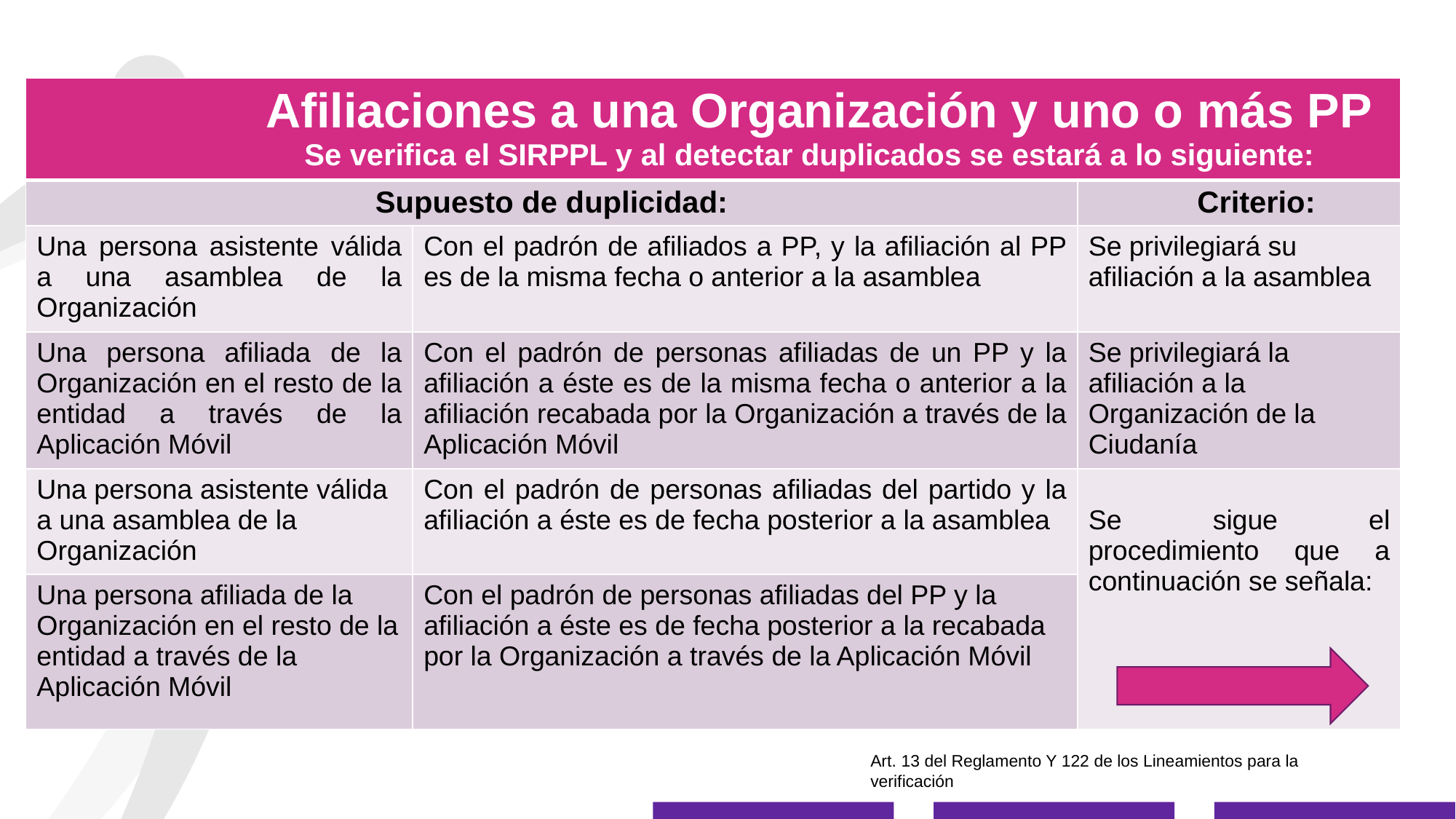

| Afiliaciones a una Organización y uno o más PP Se verifica el SIRPPL y al detectar duplicados se estará a lo siguiente: |  |  |
| --- | --- | --- |
| Supuesto de duplicidad: |  | Criterio: |
| Una persona asistente válida a una asamblea de la Organización | Con el padrón de afiliados a PP, y la afiliación al PP es de la misma fecha o anterior a la asamblea | Se privilegiará su afiliación a la asamblea |
| Una persona afiliada de la Organización en el resto de la entidad a través de la Aplicación Móvil | Con el padrón de personas afiliadas de un PP y la afiliación a éste es de la misma fecha o anterior a la afiliación recabada por la Organización a través de la Aplicación Móvil | Se privilegiará la afiliación a la Organización de la Ciudanía |
| Una persona asistente válida a una asamblea de la Organización | Con el padrón de personas afiliadas del partido y la afiliación a éste es de fecha posterior a la asamblea | Se sigue el procedimiento que a continuación se señala: |
| Una persona afiliada de la Organización en el resto de la entidad a través de la Aplicación Móvil | Con el padrón de personas afiliadas del PP y la afiliación a éste es de fecha posterior a la recabada por la Organización a través de la Aplicación Móvil |  |

Art. 13 del Reglamento Y 122 de los Lineamientos para la verificación